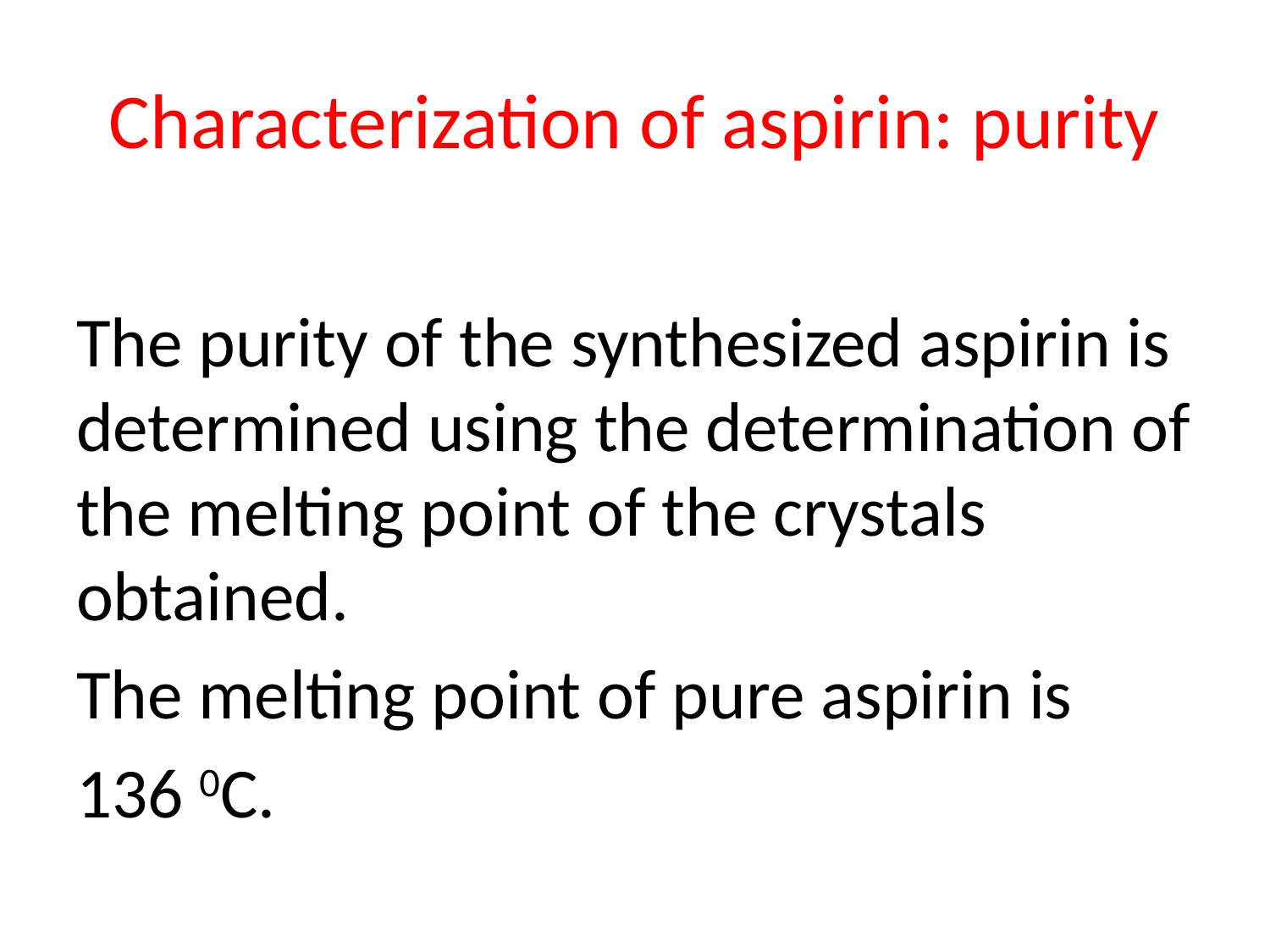

# Characterization of aspirin: purity
The purity of the synthesized aspirin is determined using the determination of the melting point of the crystals obtained.
The melting point of pure aspirin is
136 0C.